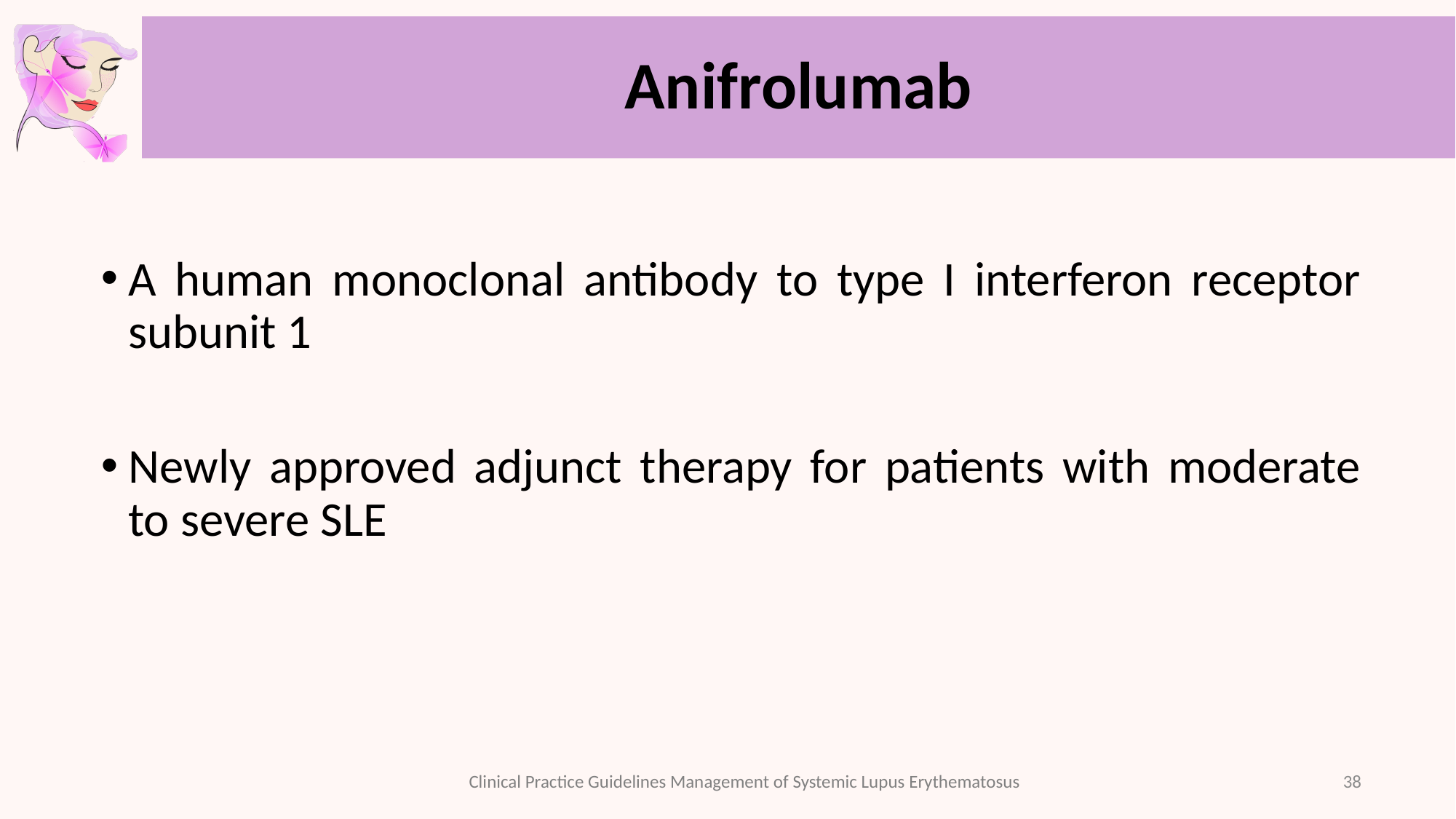

# Anifrolumab
A human monoclonal antibody to type I interferon receptor subunit 1

Newly approved adjunct therapy for patients with moderate to severe SLE
38